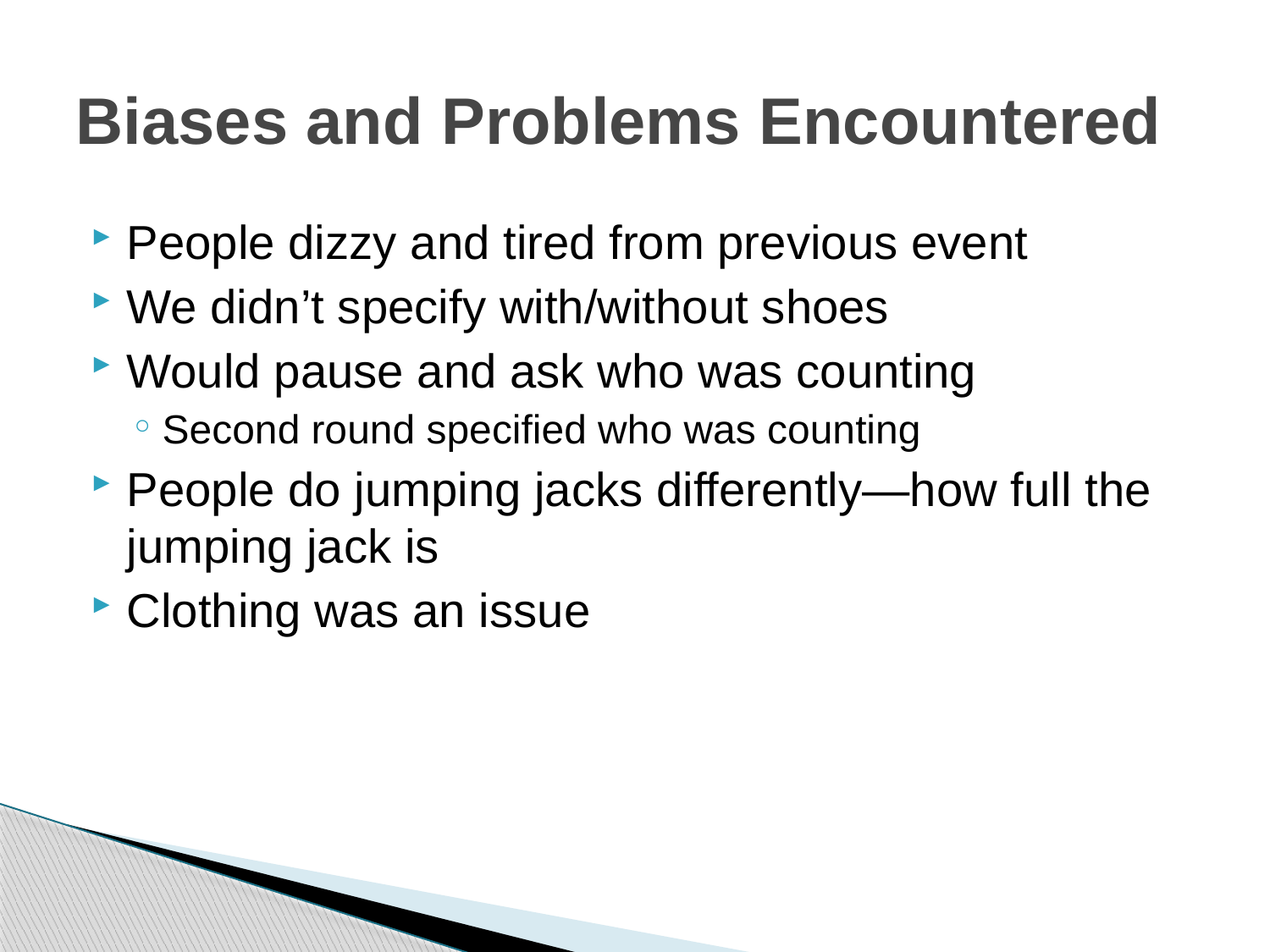

# Biases and Problems Encountered
People dizzy and tired from previous event
We didn’t specify with/without shoes
Would pause and ask who was counting
Second round specified who was counting
People do jumping jacks differently—how full the jumping jack is
Clothing was an issue